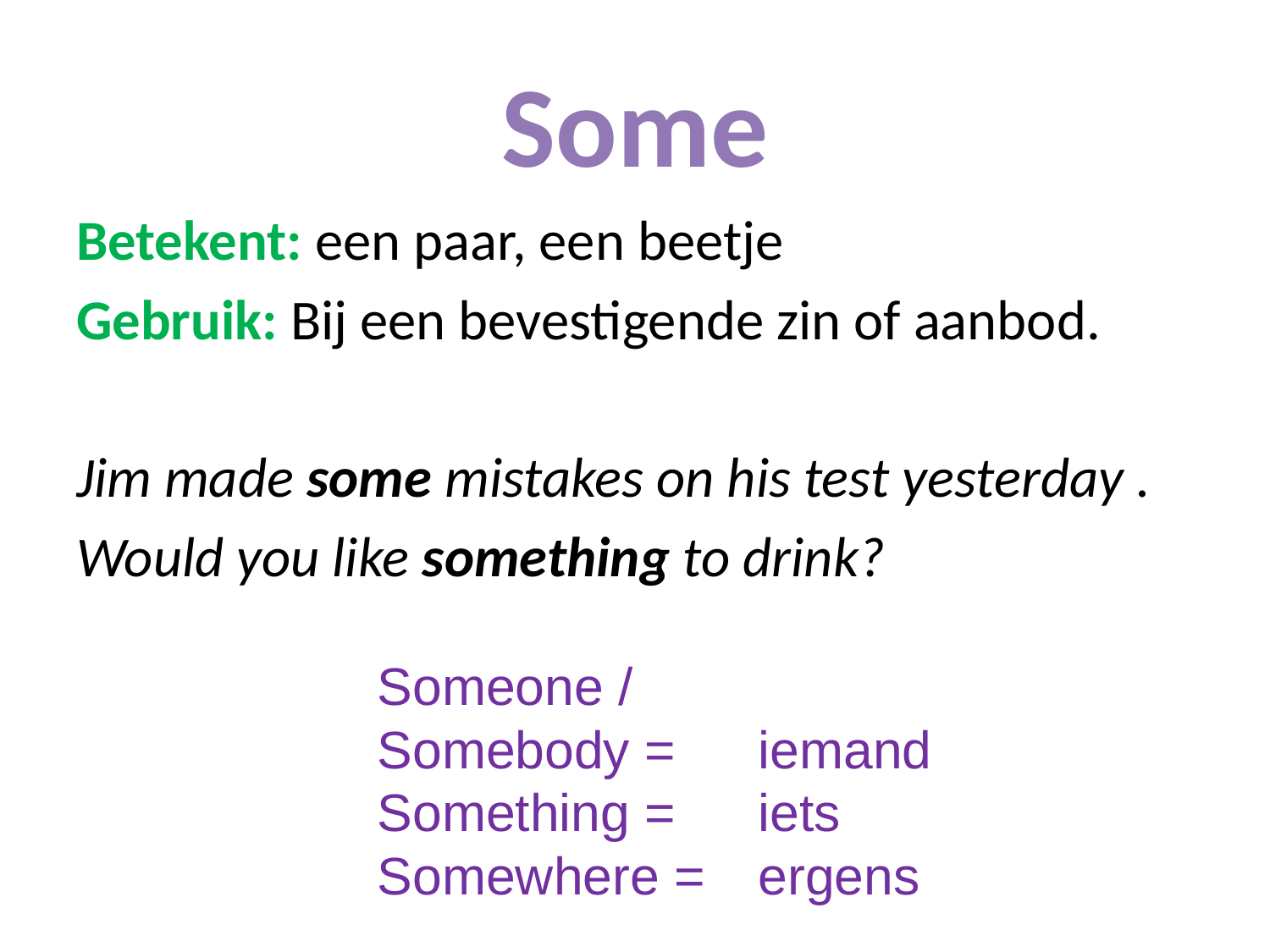

Some
Betekent: een paar, een beetje
Gebruik: Bij een bevestigende zin of aanbod.

Jim made some mistakes on his test yesterday .
Would you like something to drink?
Someone /
Somebody = 	iemand
Something = 	iets
Somewhere = 	ergens